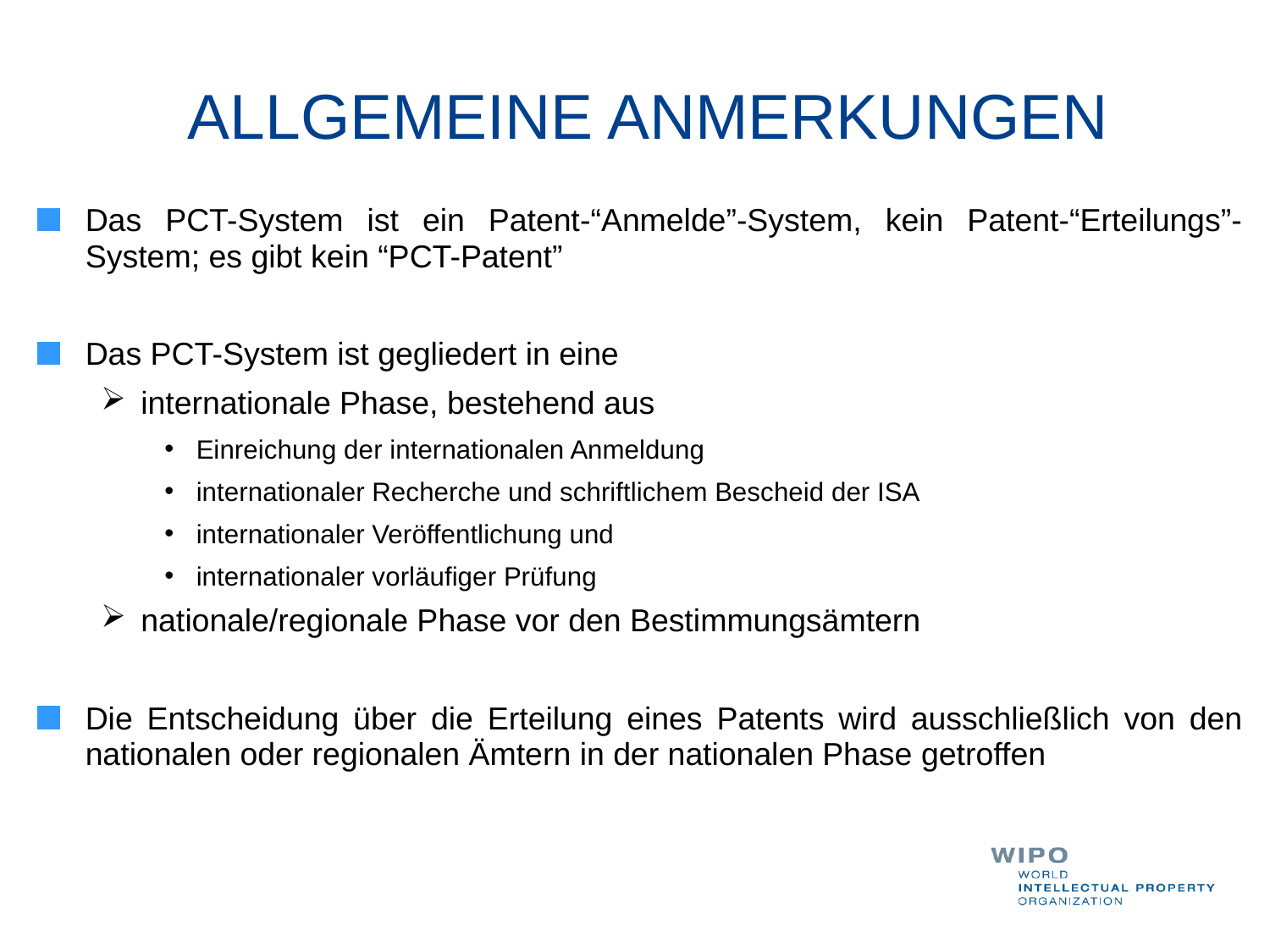

# ALLGEMEINE ANMERKUNGEN
Das PCT-System ist ein Patent-“Anmelde”-System, kein Patent-“Erteilungs”-System; es gibt kein “PCT-Patent”

Das PCT-System ist gegliedert in eine
internationale Phase, bestehend aus
Einreichung der internationalen Anmeldung
internationaler Recherche und schriftlichem Bescheid der ISA
internationaler Veröffentlichung und
internationaler vorläufiger Prüfung
nationale/regionale Phase vor den Bestimmungsämtern

Die Entscheidung über die Erteilung eines Patents wird ausschließlich von den nationalen oder regionalen Ämtern in der nationalen Phase getroffen